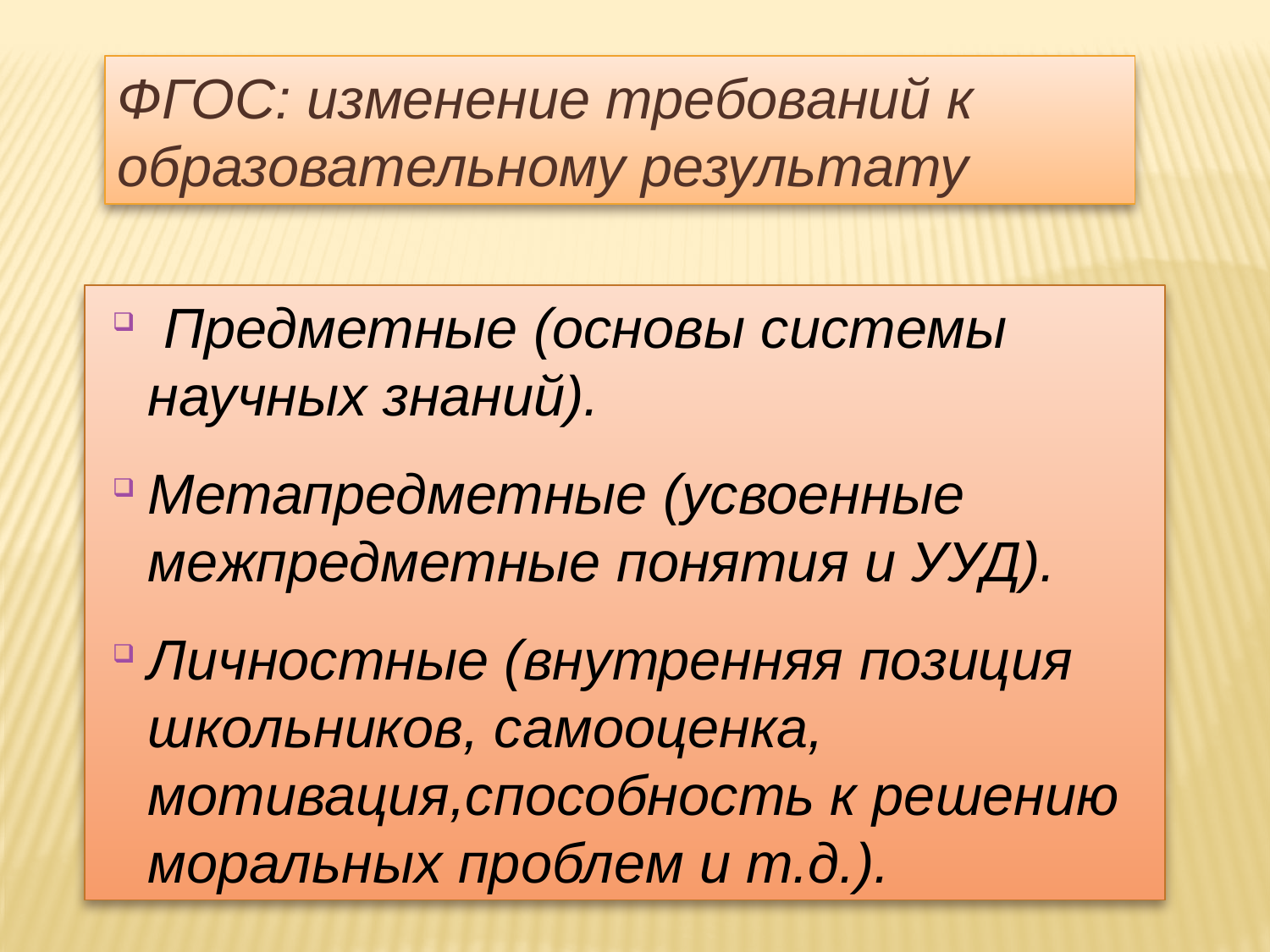

ФГОС: изменение требований к образовательному результату
 Предметные (основы системы научных знаний).
Метапредметные (усвоенные межпредметные понятия и УУД).
Личностные (внутренняя позиция школьников, самооценка, мотивация,способность к решению моральных проблем и т.д.).